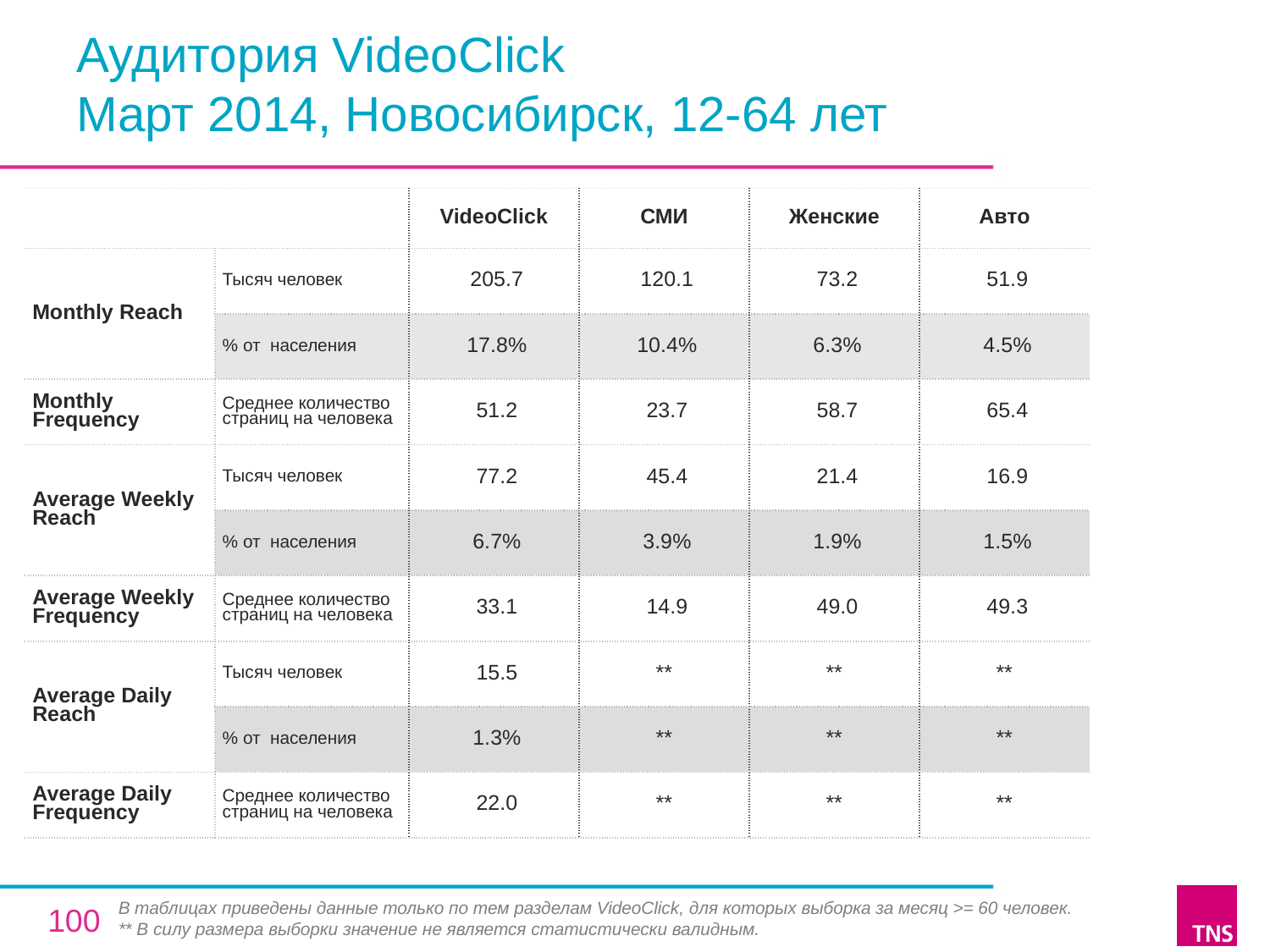

# Аудитория VideoClick Март 2014, Новосибирск, 12-64 лет
|  |  | VideoClick | СМИ | Женские | Авто |
| --- | --- | --- | --- | --- | --- |
| Monthly Reach | Тысяч человек | 205.7 | 120.1 | 73.2 | 51.9 |
|  | % от населения | 17.8% | 10.4% | 6.3% | 4.5% |
| Monthly Frequency | Среднее количество страниц на человека | 51.2 | 23.7 | 58.7 | 65.4 |
| Average Weekly Reach | Тысяч человек | 77.2 | 45.4 | 21.4 | 16.9 |
|  | % от населения | 6.7% | 3.9% | 1.9% | 1.5% |
| Average Weekly Frequency | Среднее количество страниц на человека | 33.1 | 14.9 | 49.0 | 49.3 |
| Average Daily Reach | Тысяч человек | 15.5 | \*\* | \*\* | \*\* |
|  | % от населения | 1.3% | \*\* | \*\* | \*\* |
| Average Daily Frequency | Среднее количество страниц на человека | 22.0 | \*\* | \*\* | \*\* |
В таблицах приведены данные только по тем разделам VideoClick, для которых выборка за месяц >= 60 человек.
** В силу размера выборки значение не является статистически валидным.
100